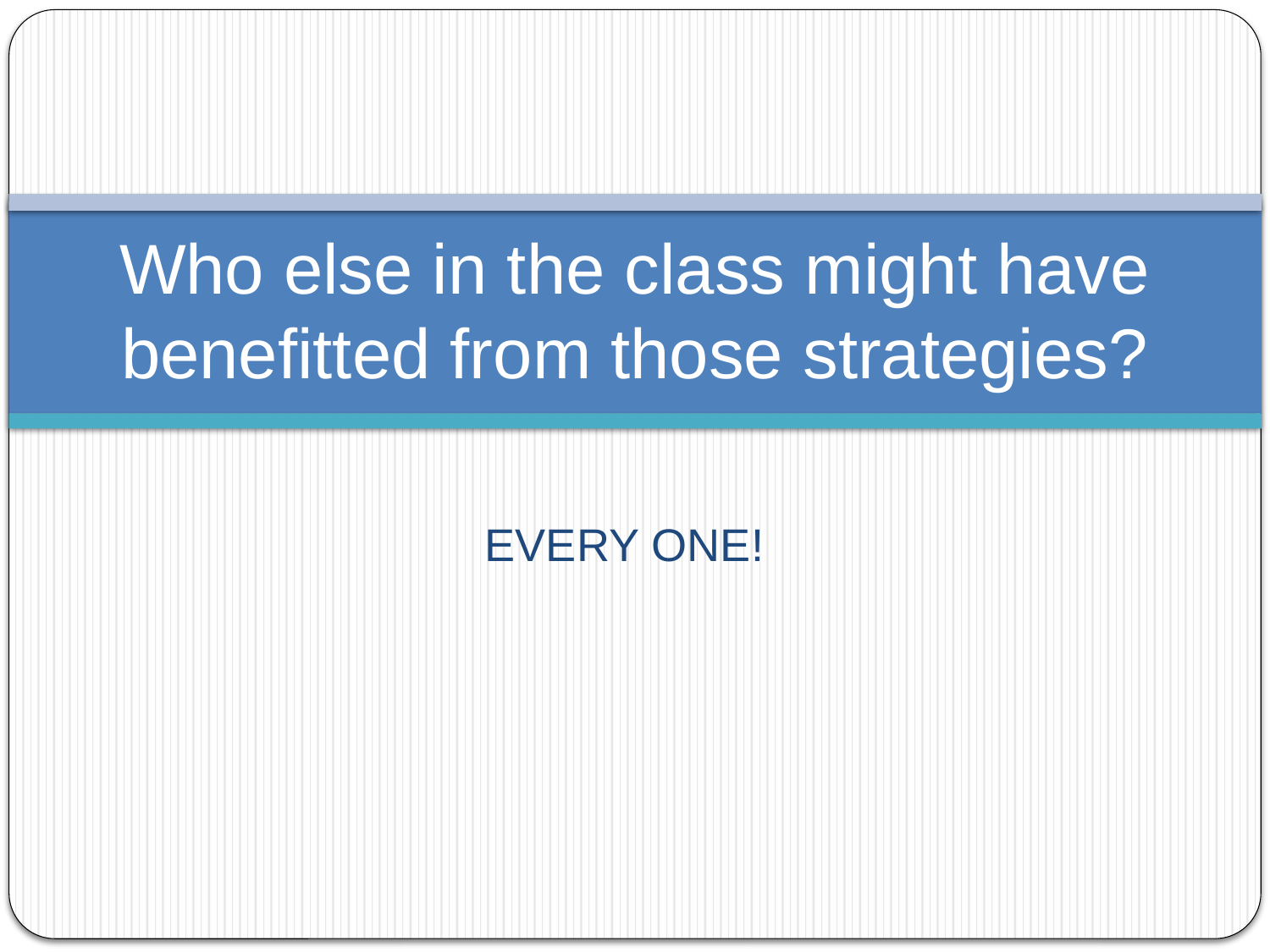

# Who else in the class might have benefitted from those strategies?

EVERY ONE!